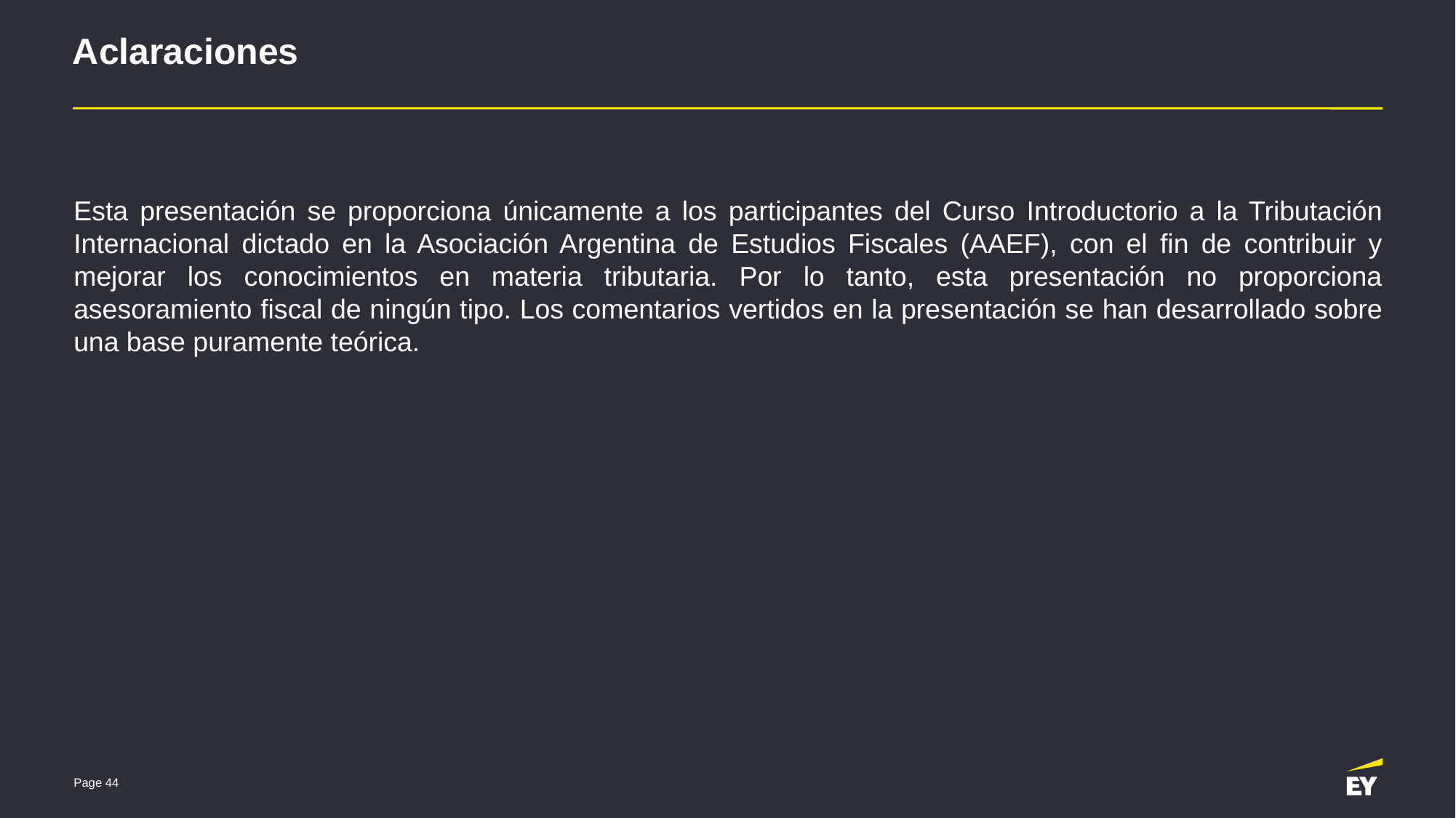

# Aclaraciones

Esta presentación se proporciona únicamente a los participantes del Curso Introductorio a la Tributación Internacional dictado en la Asociación Argentina de Estudios Fiscales (AAEF), con el fin de contribuir y mejorar los conocimientos en materia tributaria. Por lo tanto, esta presentación no proporciona asesoramiento fiscal de ningún tipo. Los comentarios vertidos en la presentación se han desarrollado sobre una base puramente teórica.

Page 44